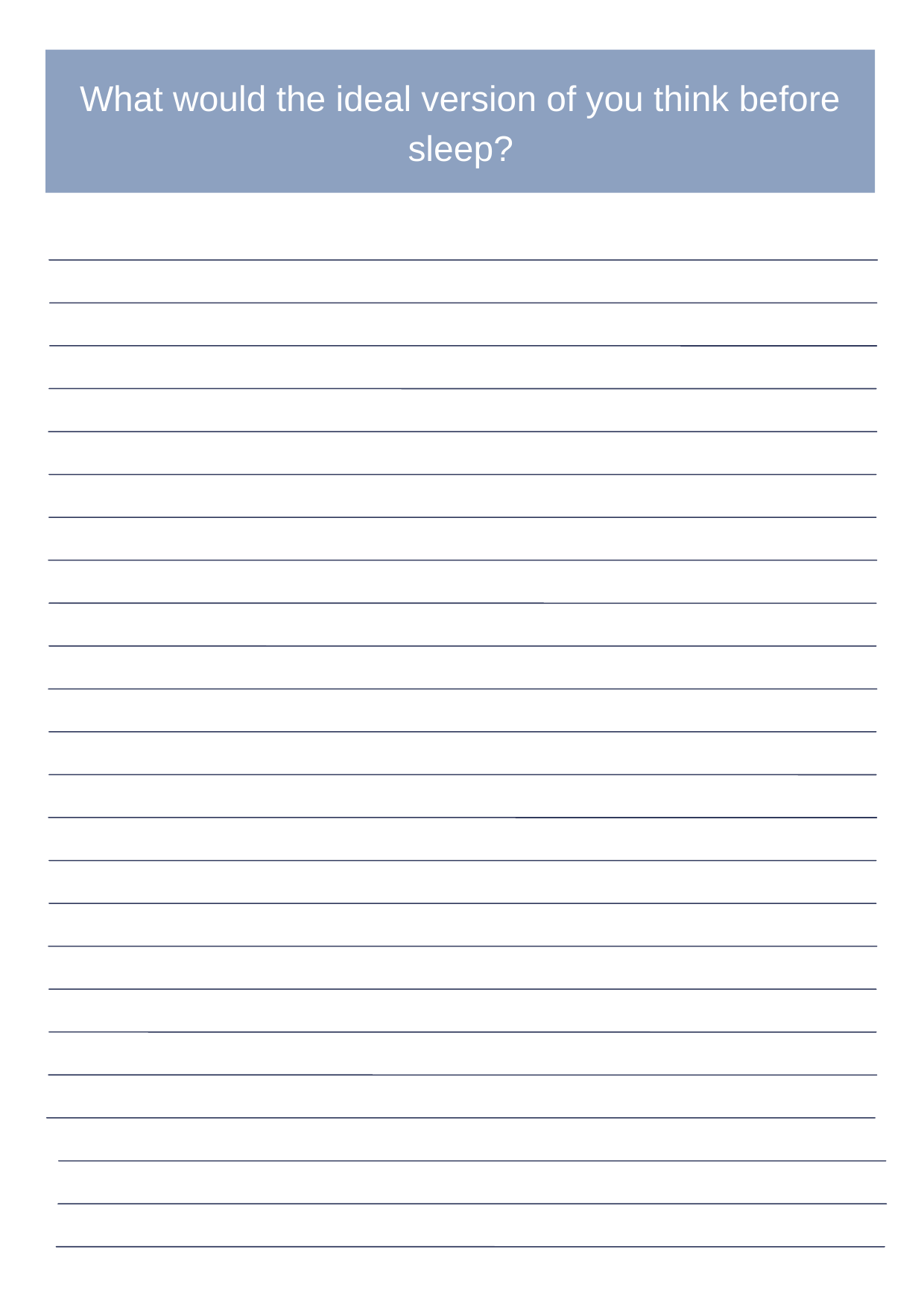

What would the ideal version of you think before sleep?